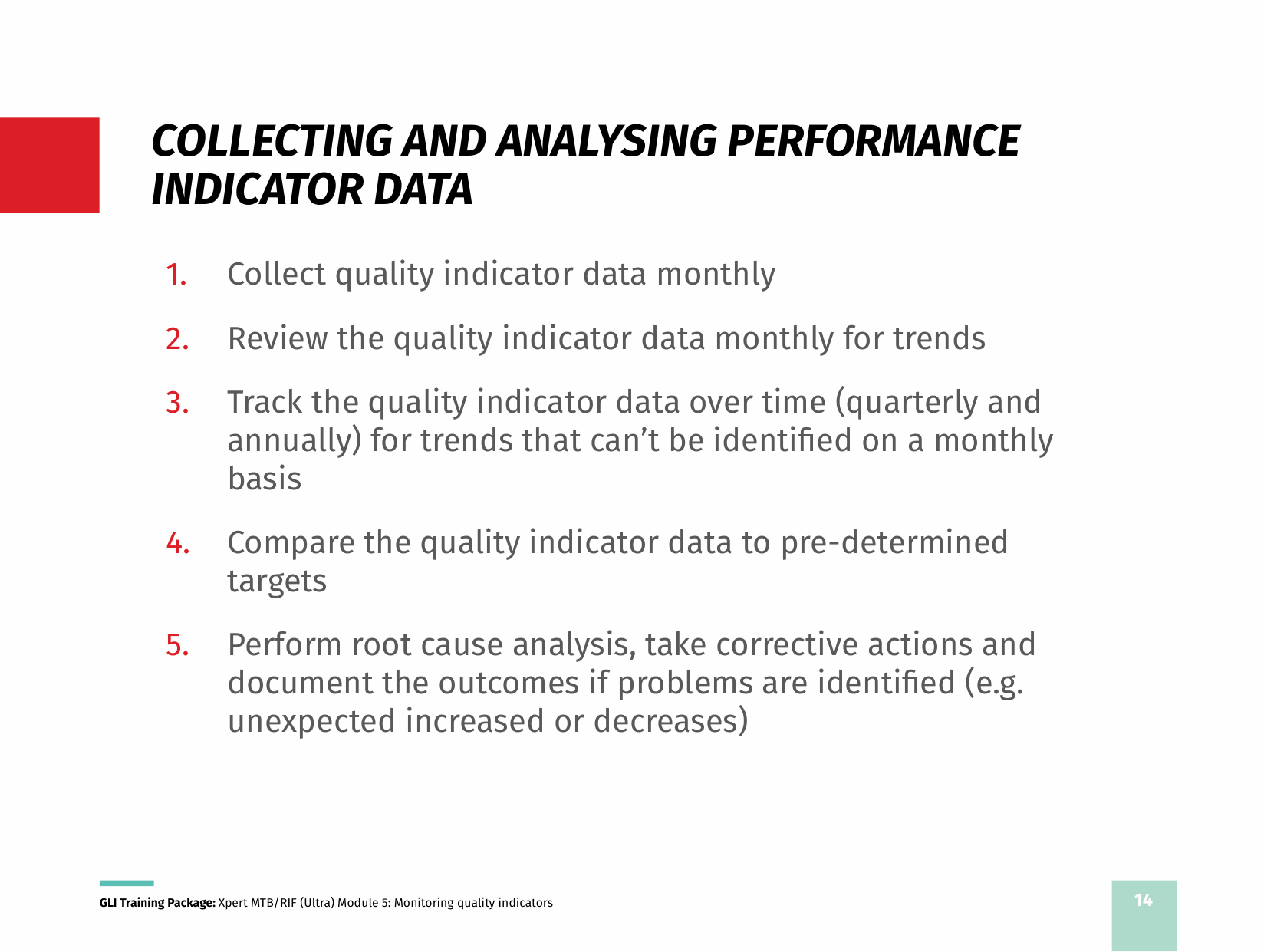

# COLLECTING AND ANALYSING PERFORMANCE INDICATOR DATA
Collect quality indicator data monthly
Review the quality indicator data monthly for trends
Track the quality indicator data over time (quarterly and annually) for trends that can’t be identified on a monthly basis
Compare the quality indicator data to pre-determined targets
Perform root cause analysis, take corrective actions and document the outcomes if problems are identified (e.g. unexpected increased or decreases)